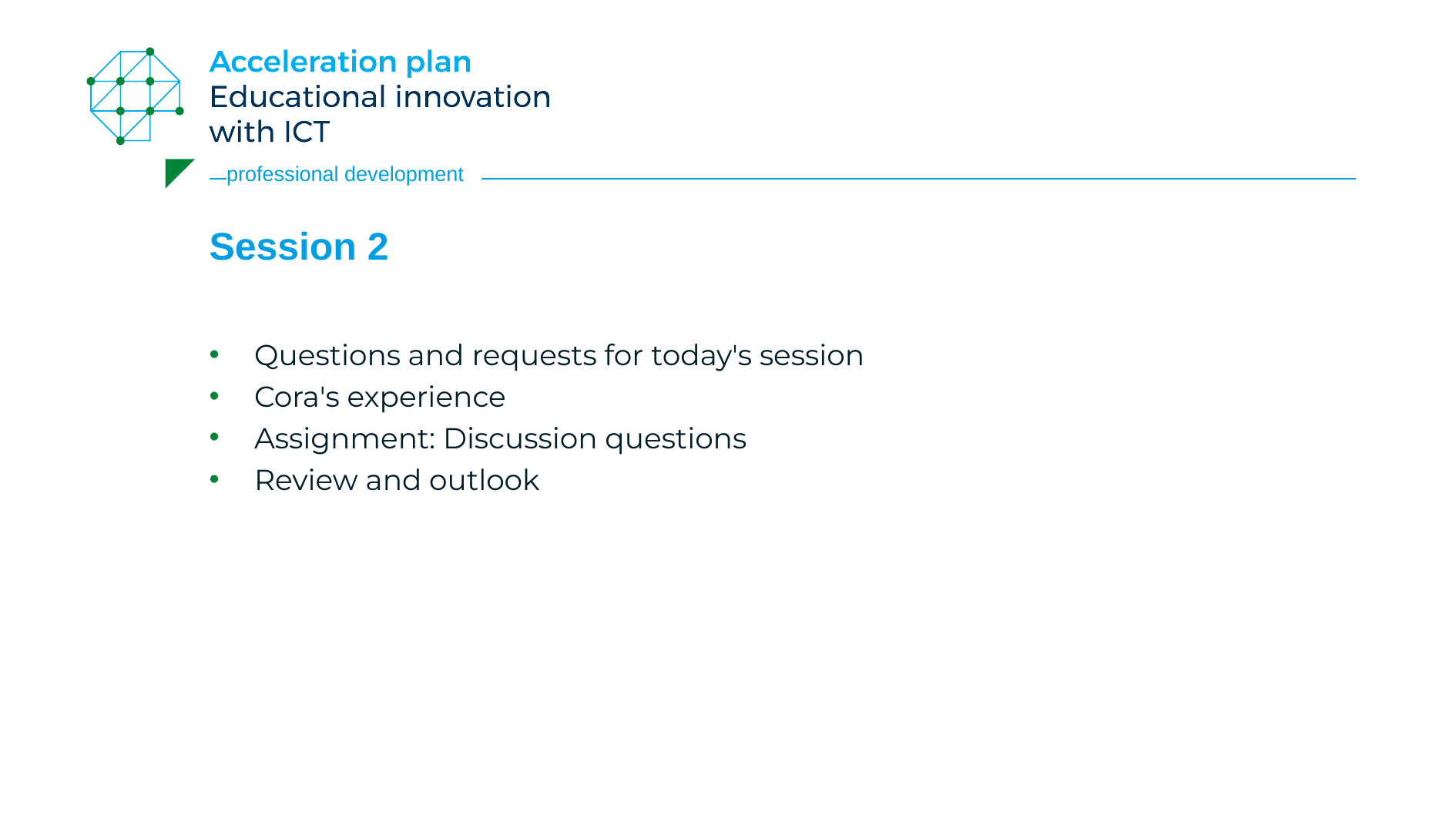

# Session 2
Questions and requests for today's session
Cora's experience
Assignment: Discussion questions
Review and outlook